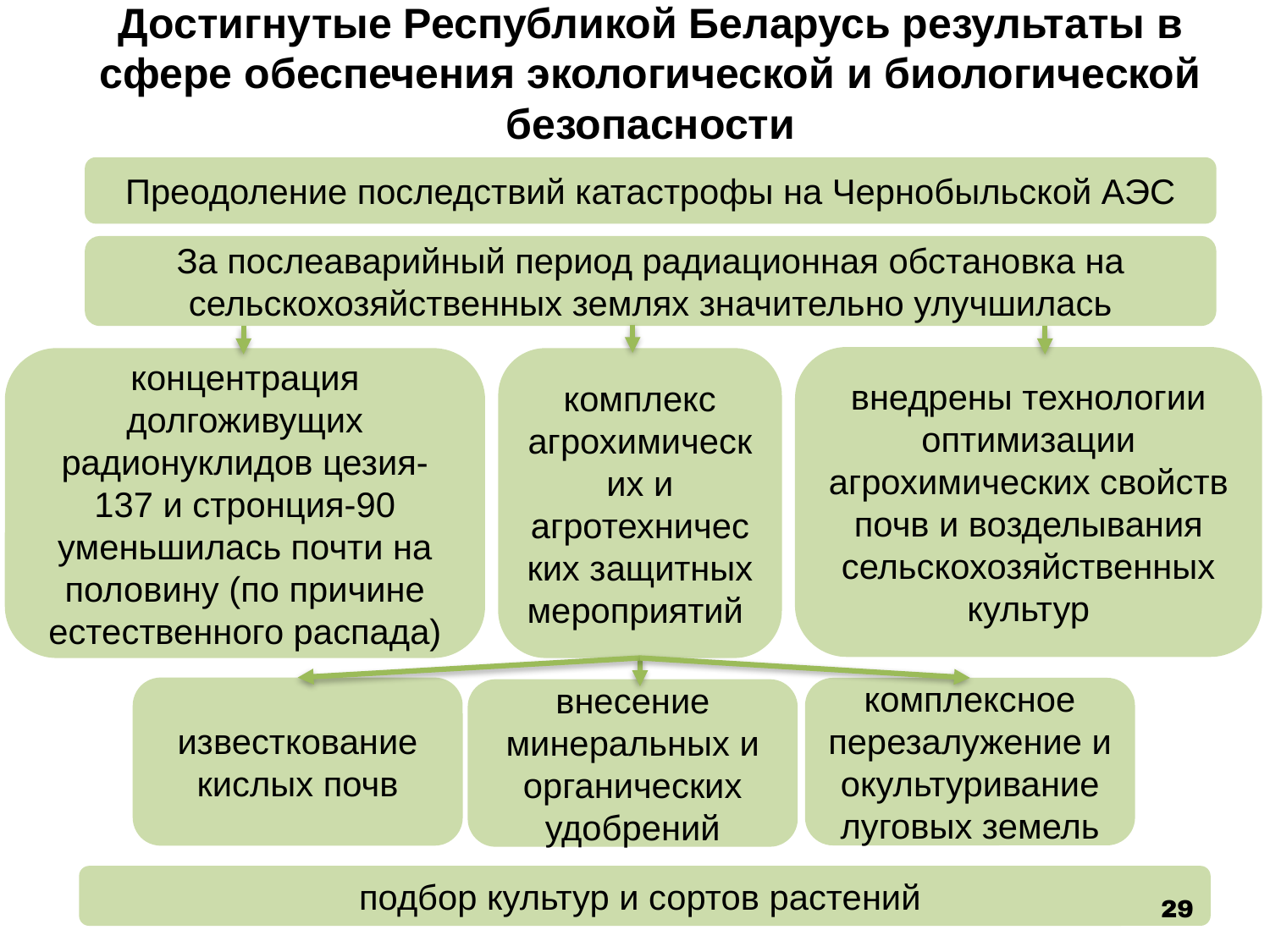

Достигнутые Республикой Беларусь результаты в сфере обеспечения экологической и биологической безопасности
Преодоление последствий катастрофы на Чернобыльской АЭС
За послеаварийный период радиационная обстановка на сельскохозяйственных землях значительно улучшилась
внедрены технологии оптимизации агрохимических свойств почв и возделывания сельскохозяйственных культур
концентрация долгоживущих радионуклидов цезия-137 и стронция-90 уменьшилась почти на половину (по причине естественного распада)
комплекс агрохимических и агротехнических защитных мероприятий
известкование кислых почв
комплексное перезалужение и окультуривание луговых земель
внесение минеральных и органических удобрений
подбор культур и сортов растений
29